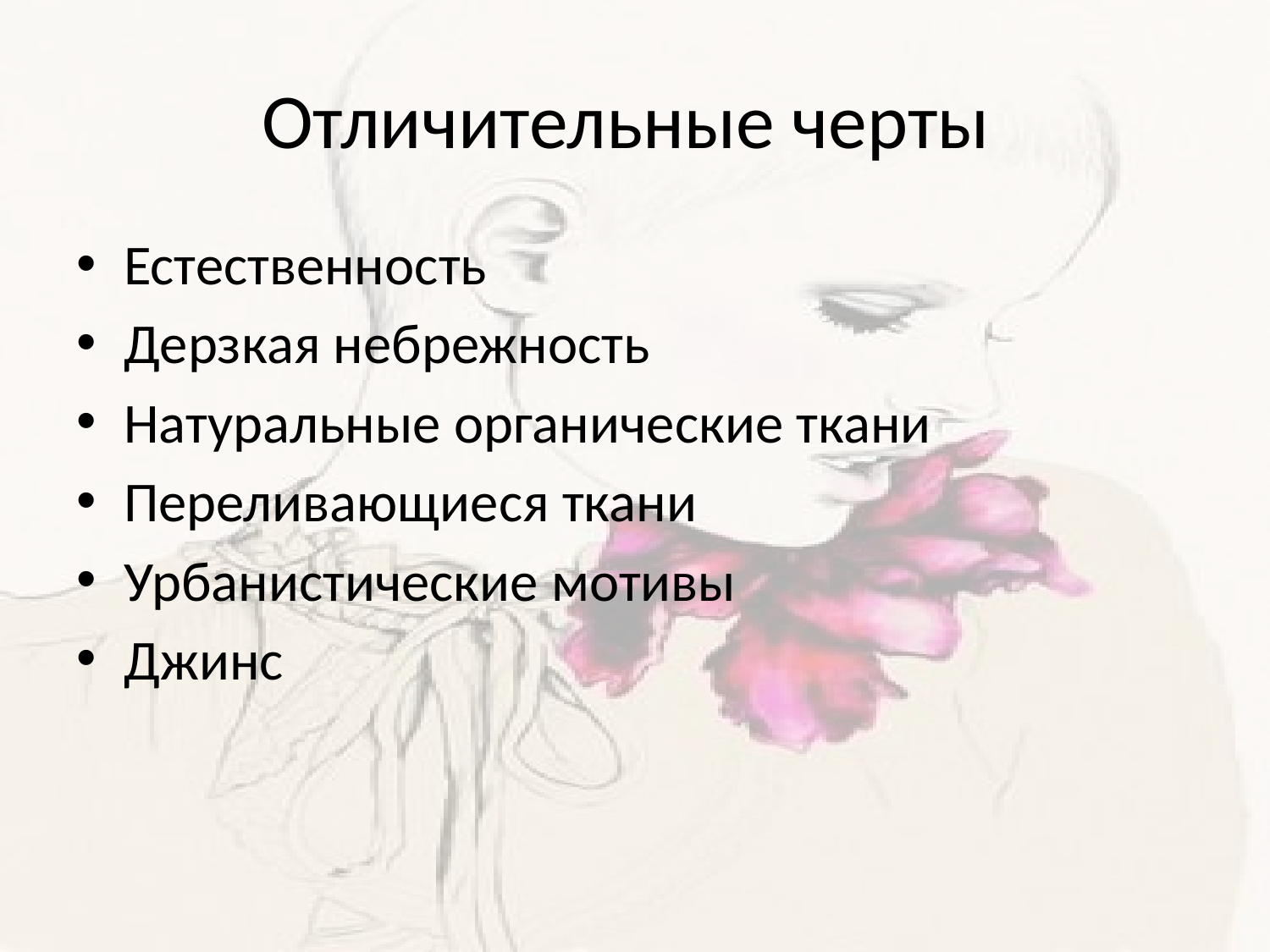

# Отличительные черты
Естественность
Дерзкая небрежность
Натуральные органические ткани
Переливающиеся ткани
Урбанистические мотивы
Джинс